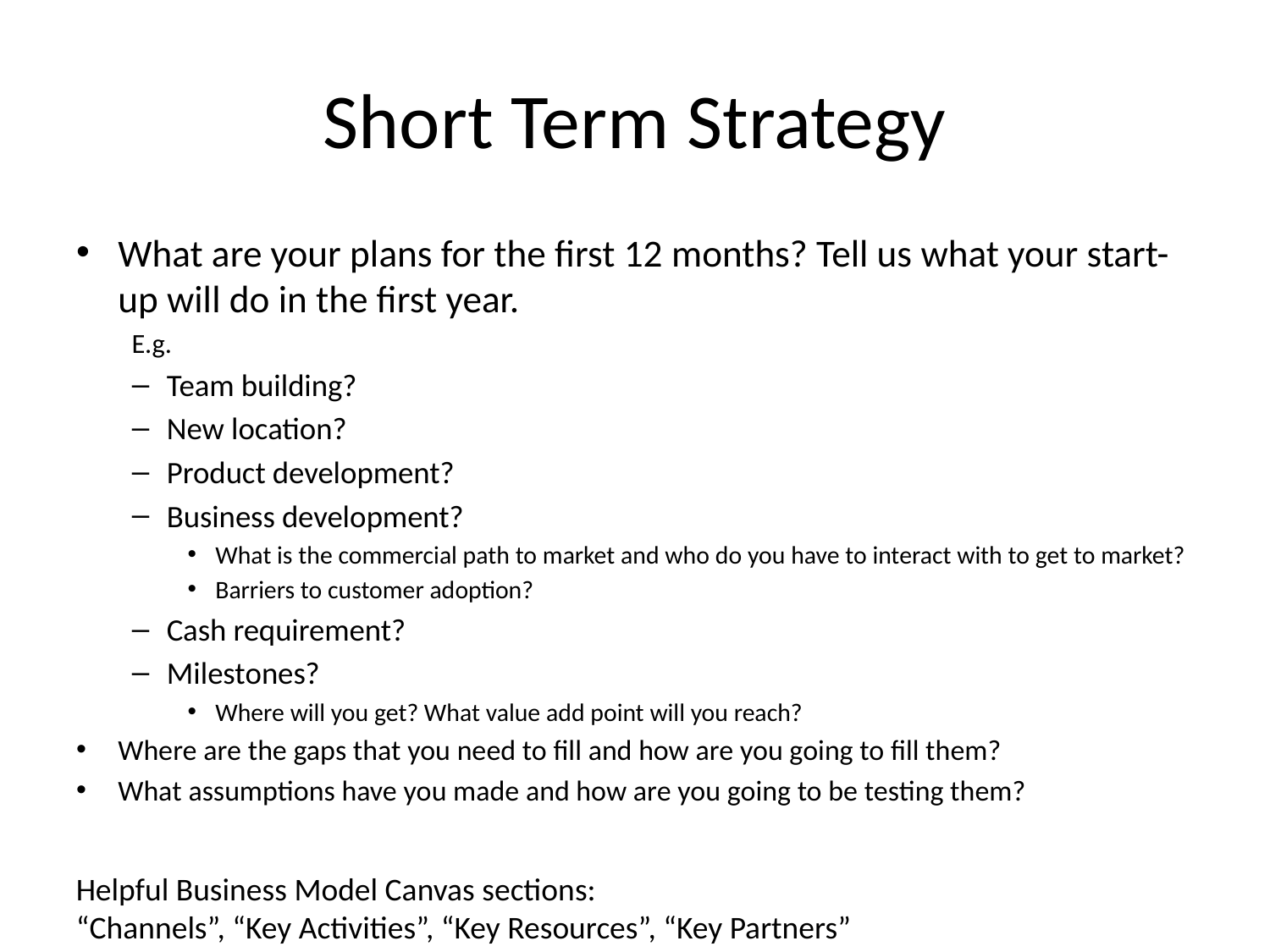

# Short Term Strategy
What are your plans for the first 12 months? Tell us what your start-up will do in the first year.
E.g.
Team building?
New location?
Product development?
Business development?
What is the commercial path to market and who do you have to interact with to get to market?
Barriers to customer adoption?
Cash requirement?
Milestones?
Where will you get? What value add point will you reach?
Where are the gaps that you need to fill and how are you going to fill them?
What assumptions have you made and how are you going to be testing them?
Helpful Business Model Canvas sections:
“Channels”, “Key Activities”, “Key Resources”, “Key Partners”